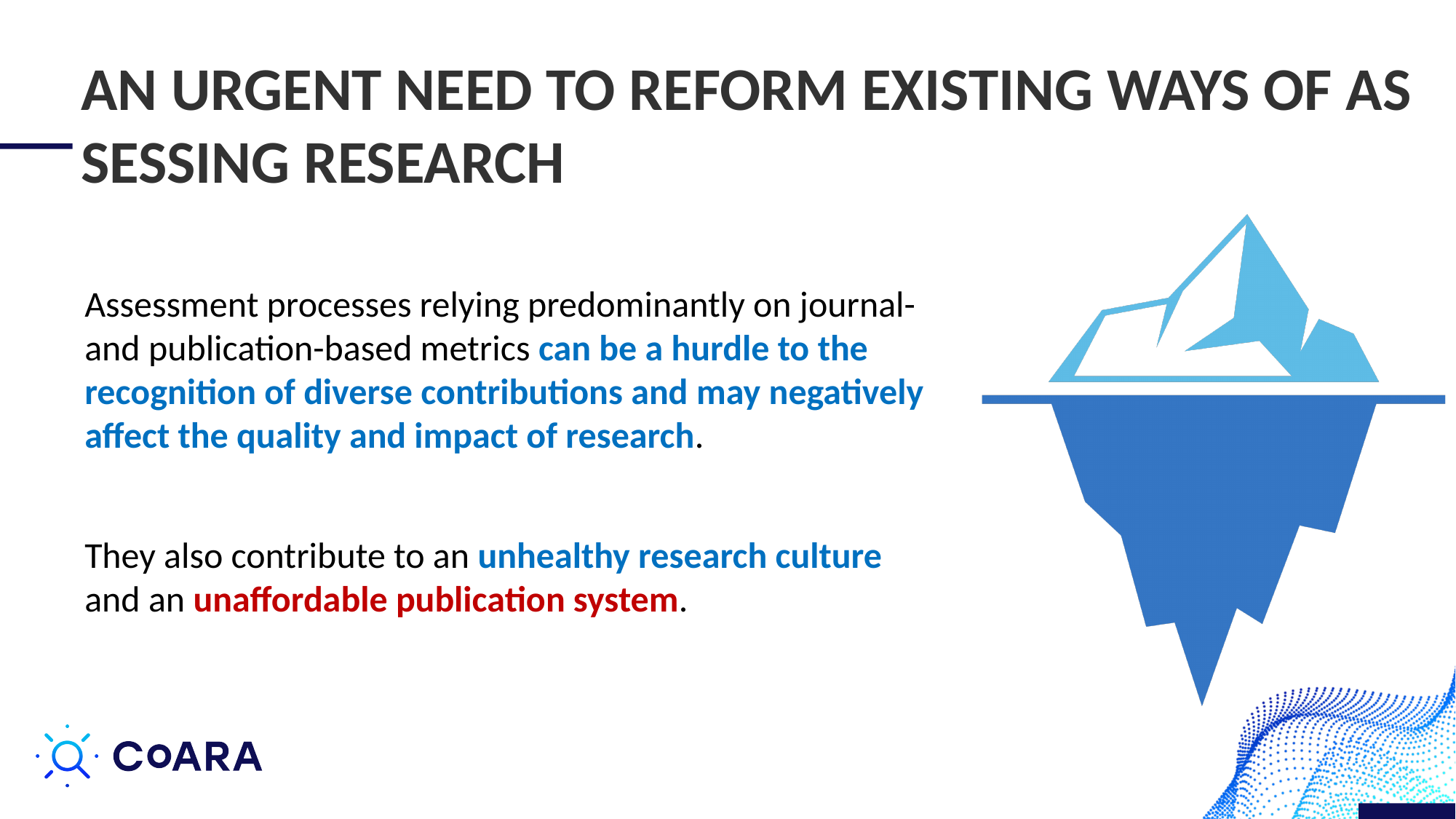

# An urgent need to reform existing ways of assessing research

Assessment processes relying predominantly on journal- and publication-based metrics can be a hurdle to the recognition of diverse contributions and may negatively affect the quality and impact of research.

They also contribute to an unhealthy research culture and an unaffordable publication system.